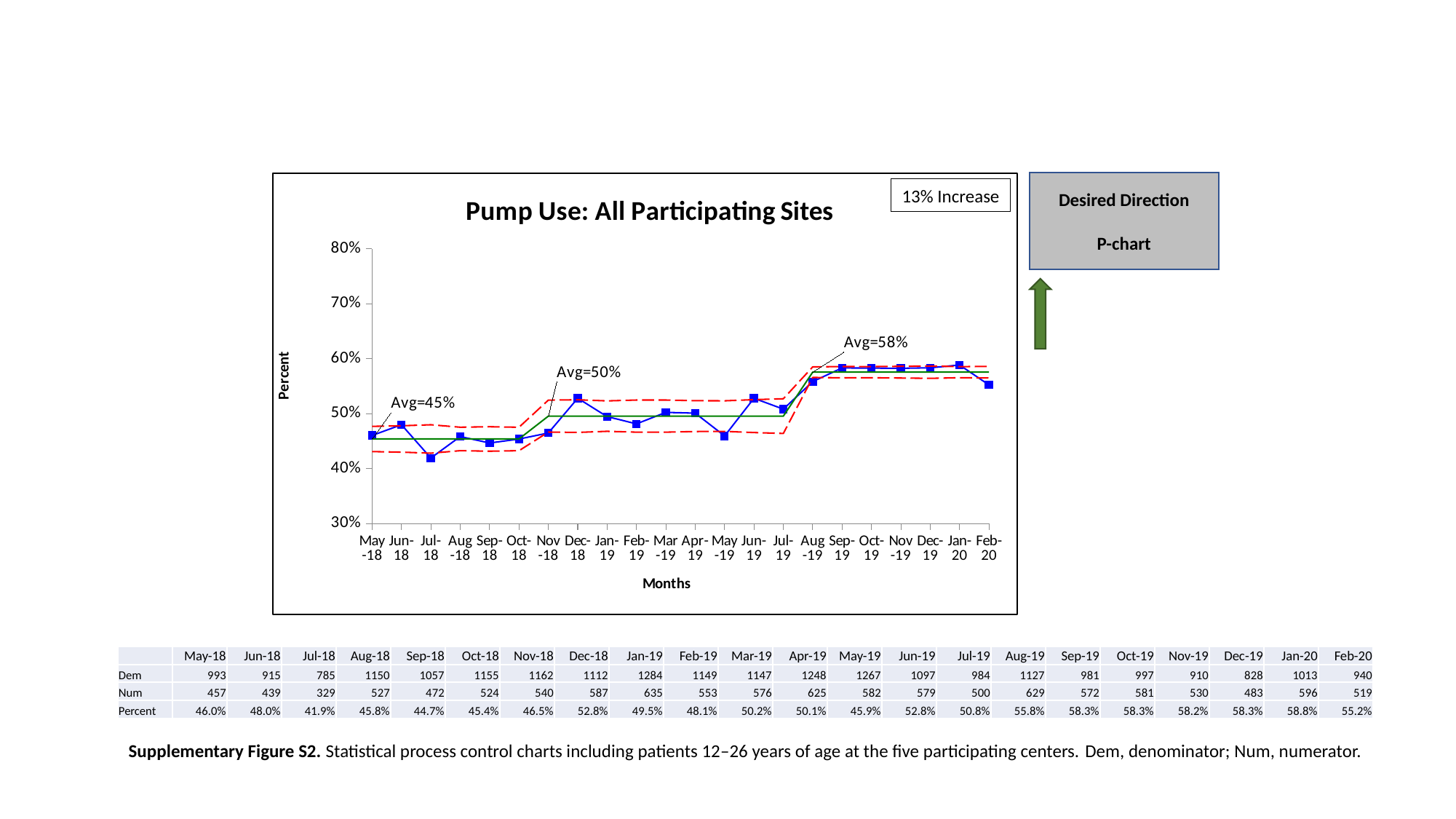

### Chart: Pump Use: All Participating Sites

| Category |  |  |  |  |
|---|---|---|---|---|
| 43221 | 0.4602215508559919 | 0.45383980181668043 | 0.4768140018204606 | 0.4308656018129003 |
| 43252 | 0.47978142076502733 | 0.45383980181668043 | 0.4777732059770318 | 0.42990639765632904 |
| 43282 | 0.4191082802547771 | 0.45383980181668043 | 0.47967906904498114 | 0.4280005345883797 |
| 43313 | 0.4582608695652174 | 0.45383980181668043 | 0.47518823967324614 | 0.4324913639601147 |
| 43344 | 0.44654683065279094 | 0.45383980181668043 | 0.47610761289820214 | 0.43157199073515873 |
| 43374 | 0.4536796536796537 | 0.45383980181668043 | 0.4751419808152987 | 0.4325376228180622 |
| 43405 | 0.46471600688468157 | 0.4954066985645933 | 0.5244734573285559 | 0.4663399398006307 |
| 43435 | 0.5278776978417267 | 0.4954066985645933 | 0.5251197514997858 | 0.46569364562940074 |
| 43466 | 0.4945482866043614 | 0.4954066985645933 | 0.5230581007133781 | 0.46775529641580854 |
| 43497 | 0.48128807658833767 | 0.4954066985645933 | 0.5246374281949875 | 0.46617596893419905 |
| 43525 | 0.5021795989537925 | 0.4954066985645933 | 0.5246629016025498 | 0.4661504955266368 |
| 43556 | 0.500801282051282 | 0.4954066985645933 | 0.5234540836691147 | 0.4673593134600718 |
| 43586 | 0.4593528018942384 | 0.4954066985645933 | 0.5232429892376818 | 0.46757040789150484 |
| 43617 | 0.5278030993618961 | 0.4954066985645933 | 0.5253222048040604 | 0.4654911923251262 |
| 43647 | 0.508130081300813 | 0.4954066985645933 | 0.5269932433159351 | 0.4638201538132515 |
| 43678 | 0.5581188997338066 | 0.5753384343731607 | 0.5849147045399057 | 0.5657621642064157 |
| 43709 | 0.583078491335372 | 0.5753384343731607 | 0.5856026045587028 | 0.5650742641876185 |
| 43739 | 0.5827482447342026 | 0.5753384343731607 | 0.5855199110045044 | 0.565156957741817 |
| 43770 | 0.5824175824175825 | 0.5753384343731607 | 0.5859955002846166 | 0.5646813684617048 |
| 43800 | 0.5833333333333334 | 0.5753384343731607 | 0.5865107495676966 | 0.5641661191786248 |
| 43831 | 0.5883514313919053 | 0.5753384343731607 | 0.5854391844452675 | 0.5652376843010538 |
| 43862 | 0.5521276595744681 | 0.5753384343731607 | 0.5858240617702226 | 0.5648528069760987 |
Desired Direction

P-chart
13% Increase

|  | May-18 | Jun-18 | Jul-18 | Aug-18 | Sep-18 | Oct-18 | Nov-18 | Dec-18 | Jan-19 | Feb-19 | Mar-19 | Apr-19 | May-19 | Jun-19 | Jul-19 | Aug-19 | Sep-19 | Oct-19 | Nov-19 | Dec-19 | Jan-20 | Feb-20 |
| --- | --- | --- | --- | --- | --- | --- | --- | --- | --- | --- | --- | --- | --- | --- | --- | --- | --- | --- | --- | --- | --- | --- |
| Dem | 993 | 915 | 785 | 1150 | 1057 | 1155 | 1162 | 1112 | 1284 | 1149 | 1147 | 1248 | 1267 | 1097 | 984 | 1127 | 981 | 997 | 910 | 828 | 1013 | 940 |
| Num | 457 | 439 | 329 | 527 | 472 | 524 | 540 | 587 | 635 | 553 | 576 | 625 | 582 | 579 | 500 | 629 | 572 | 581 | 530 | 483 | 596 | 519 |
| Percent | 46.0% | 48.0% | 41.9% | 45.8% | 44.7% | 45.4% | 46.5% | 52.8% | 49.5% | 48.1% | 50.2% | 50.1% | 45.9% | 52.8% | 50.8% | 55.8% | 58.3% | 58.3% | 58.2% | 58.3% | 58.8% | 55.2% |
Supplementary Figure S2. Statistical process control charts including patients 12–26 years of age at the five participating centers. Dem, denominator; Num, numerator.